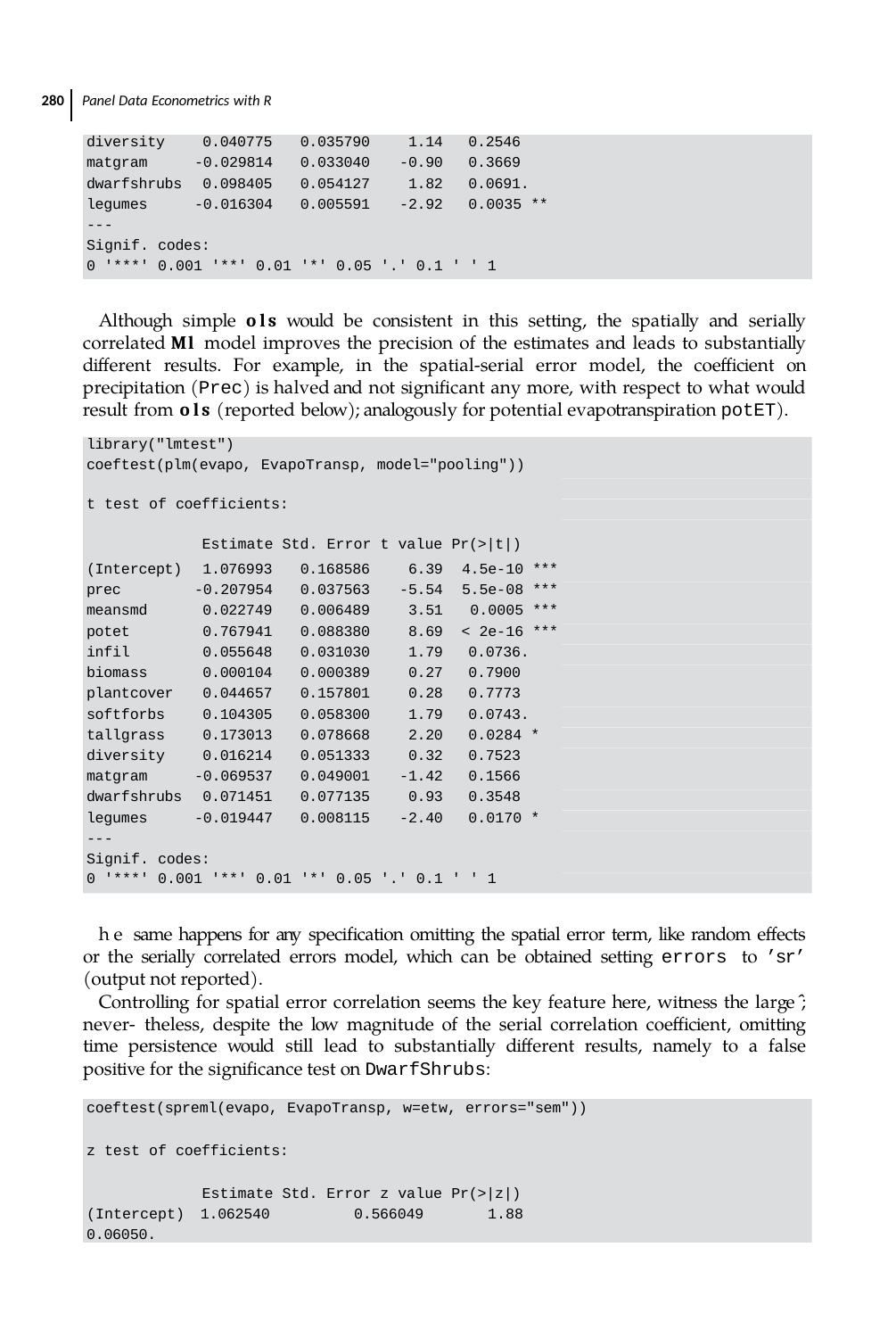

280  Panel Data Econometrics with R

| diversity | 0.040775 | 0.035790 | 1.14 | 0.2546 |
| --- | --- | --- | --- | --- |
| matgram | -0.029814 | 0.033040 | -0.90 | 0.3669 |
| dwarfshrubs | 0.098405 | 0.054127 | 1.82 | 0.0691. |
| legumes | -0.016304 | 0.005591 | -2.92 | 0.0035 \*\* |
| --- |  |  |  |  |
| Signif. codes: 0 '\*\*\*' 0.001 '\*\*' 0.01 '\*' 0.05 '.' 0.1 ' ' 1 |  |  |  |  |
Although simple ols would be consistent in this setting, the spatially and serially correlated ml model improves the precision of the estimates and leads to substantially different results. For example, in the spatial-serial error model, the coeﬃcient on precipitation (Prec) is halved and not signiﬁcant any more, with respect to what would result from ols (reported below); analogously for potential evapotranspiration potET).
| library("lmtest") coeftest(plm(evapo, EvapoTransp, model="pooling")) t test of coefficients: Estimate Std. Error t value Pr(>|t|) |  |  |  |  |
| --- | --- | --- | --- | --- |
| (Intercept) | 1.076993 | 0.168586 | 6.39 | 4.5e-10 \*\*\* |
| prec | -0.207954 | 0.037563 | -5.54 | 5.5e-08 \*\*\* |
| meansmd | 0.022749 | 0.006489 | 3.51 | 0.0005 \*\*\* |
| potet | 0.767941 | 0.088380 | 8.69 | < 2e-16 \*\*\* |
| infil | 0.055648 | 0.031030 | 1.79 | 0.0736. |
| biomass | 0.000104 | 0.000389 | 0.27 | 0.7900 |
| plantcover | 0.044657 | 0.157801 | 0.28 | 0.7773 |
| softforbs | 0.104305 | 0.058300 | 1.79 | 0.0743. |
| tallgrass | 0.173013 | 0.078668 | 2.20 | 0.0284 \* |
| diversity | 0.016214 | 0.051333 | 0.32 | 0.7523 |
| matgram | -0.069537 | 0.049001 | -1.42 | 0.1566 |
| dwarfshrubs | 0.071451 | 0.077135 | 0.93 | 0.3548 |
| legumes | -0.019447 | 0.008115 | -2.40 | 0.0170 \* |
| --- |  |  |  |  |
| Signif. codes: 0 '\*\*\*' 0.001 '\*\*' 0.01 '\*' 0.05 '.' 0.1 ' ' 1 |  |  |  |  |

he same happens for any speciﬁcation omitting the spatial error term, like random effects or the serially correlated errors model, which can be obtained setting errors to ’sr’ (output not reported).
Controlling for spatial error correlation seems the key feature here, witness the large ̂; never- theless, despite the low magnitude of the serial correlation coeﬃcient, omitting time persistence would still lead to substantially different results, namely to a false positive for the signiﬁcance test on DwarfShrubs:
coeftest(spreml(evapo, EvapoTransp, w=etw, errors="sem"))

z test of coefficients:

Estimate Std. Error z value Pr(>|z|) (Intercept) 1.062540	0.566049	1.88 0.06050.